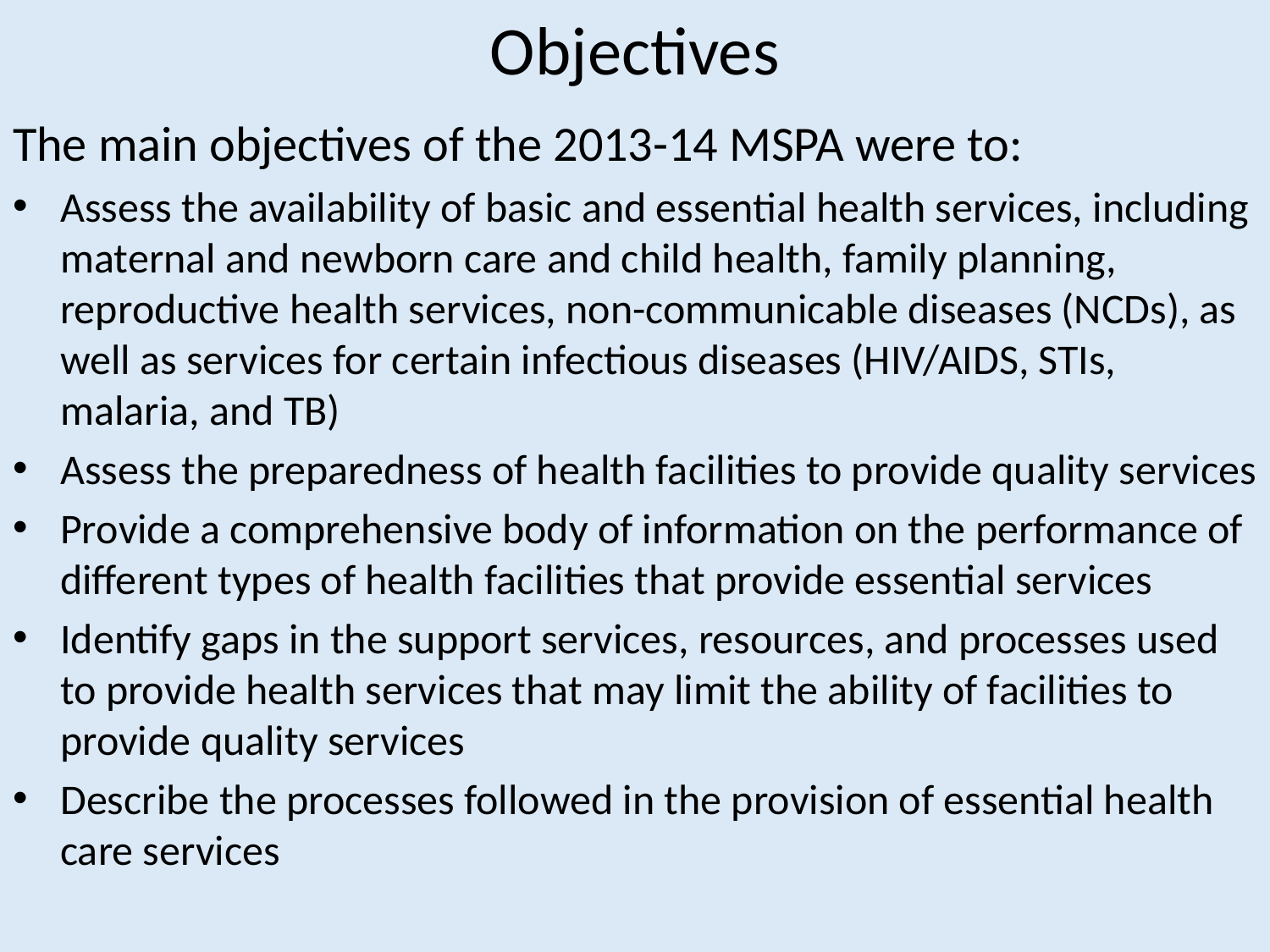

# Objectives
The main objectives of the 2013-14 MSPA were to:
Assess the availability of basic and essential health services, including maternal and newborn care and child health, family planning, reproductive health services, non-communicable diseases (NCDs), as well as services for certain infectious diseases (HIV/AIDS, STIs, malaria, and TB)
Assess the preparedness of health facilities to provide quality services
Provide a comprehensive body of information on the performance of different types of health facilities that provide essential services
Identify gaps in the support services, resources, and processes used to provide health services that may limit the ability of facilities to provide quality services
Describe the processes followed in the provision of essential health care services